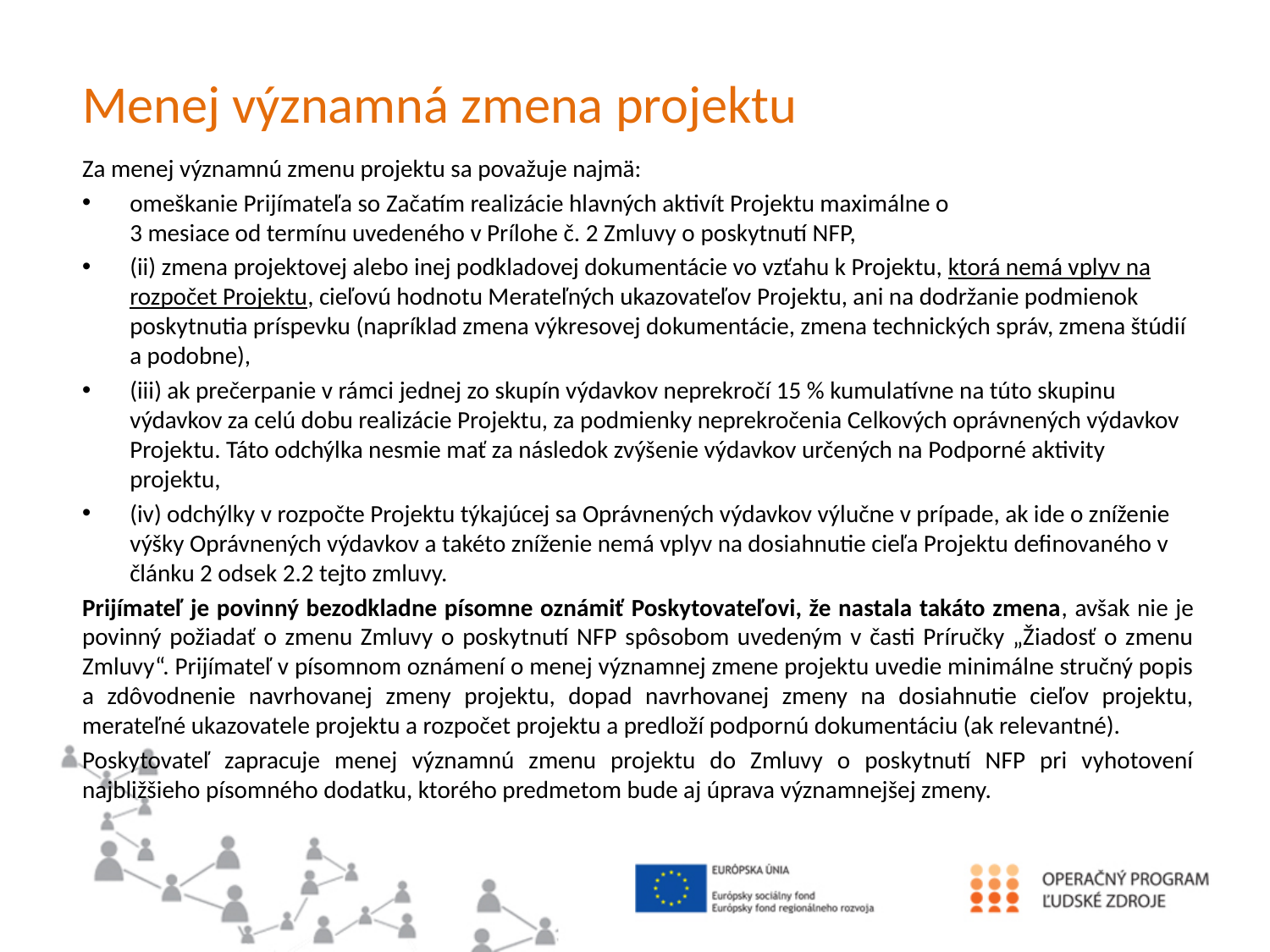

# Menej významná zmena projektu
Za menej významnú zmenu projektu sa považuje najmä:
omeškanie Prijímateľa so Začatím realizácie hlavných aktivít Projektu maximálne o
3 mesiace od termínu uvedeného v Prílohe č. 2 Zmluvy o poskytnutí NFP,
(ii) zmena projektovej alebo inej podkladovej dokumentácie vo vzťahu k Projektu, ktorá nemá vplyv na rozpočet Projektu, cieľovú hodnotu Merateľných ukazovateľov Projektu, ani na dodržanie podmienok poskytnutia príspevku (napríklad zmena výkresovej dokumentácie, zmena technických správ, zmena štúdií a podobne),
(iii) ak prečerpanie v rámci jednej zo skupín výdavkov neprekročí 15 % kumulatívne na túto skupinu výdavkov za celú dobu realizácie Projektu, za podmienky neprekročenia Celkových oprávnených výdavkov Projektu. Táto odchýlka nesmie mať za následok zvýšenie výdavkov určených na Podporné aktivity projektu,
(iv) odchýlky v rozpočte Projektu týkajúcej sa Oprávnených výdavkov výlučne v prípade, ak ide o zníženie výšky Oprávnených výdavkov a takéto zníženie nemá vplyv na dosiahnutie cieľa Projektu definovaného v článku 2 odsek 2.2 tejto zmluvy.
Prijímateľ je povinný bezodkladne písomne oznámiť Poskytovateľovi, že nastala takáto zmena, avšak nie je povinný požiadať o zmenu Zmluvy o poskytnutí NFP spôsobom uvedeným v časti Príručky „Žiadosť o zmenu Zmluvy“. Prijímateľ v písomnom oznámení o menej významnej zmene projektu uvedie minimálne stručný popis a zdôvodnenie navrhovanej zmeny projektu, dopad navrhovanej zmeny na dosiahnutie cieľov projektu, merateľné ukazovatele projektu a rozpočet projektu a predloží podpornú dokumentáciu (ak relevantné).
Poskytovateľ zapracuje menej významnú zmenu projektu do Zmluvy o poskytnutí NFP pri vyhotovení najbližšieho písomného dodatku, ktorého predmetom bude aj úprava významnejšej zmeny.